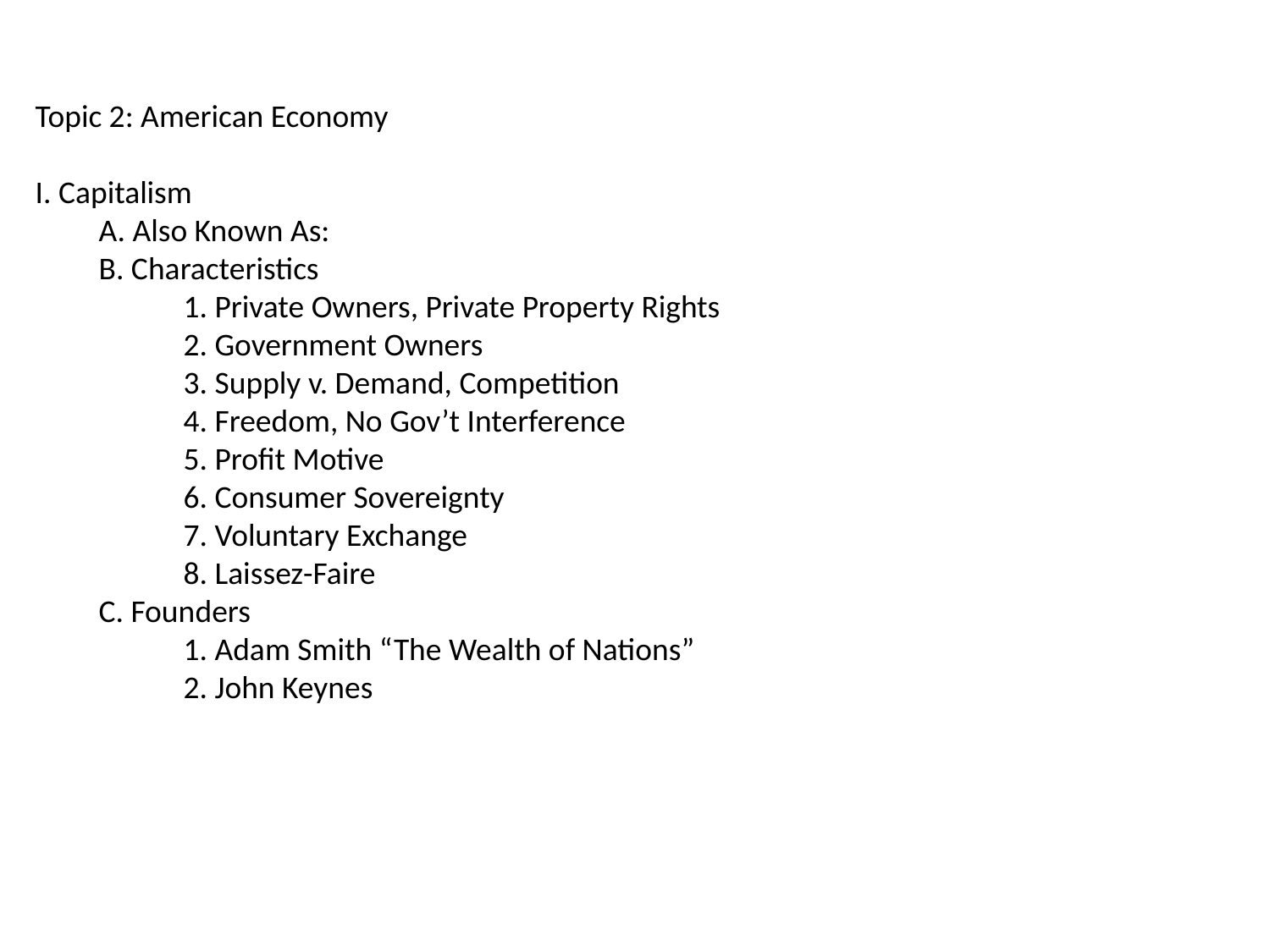

Topic 2: American Economy

I. Capitalism
A. Also Known As:
B. Characteristics
	1. Private Owners, Private Property Rights
	2. Government Owners
	3. Supply v. Demand, Competition
	4. Freedom, No Gov’t Interference
	5. Profit Motive
	6. Consumer Sovereignty
	7. Voluntary Exchange
	8. Laissez-Faire
C. Founders
	1. Adam Smith “The Wealth of Nations”
	2. John Keynes